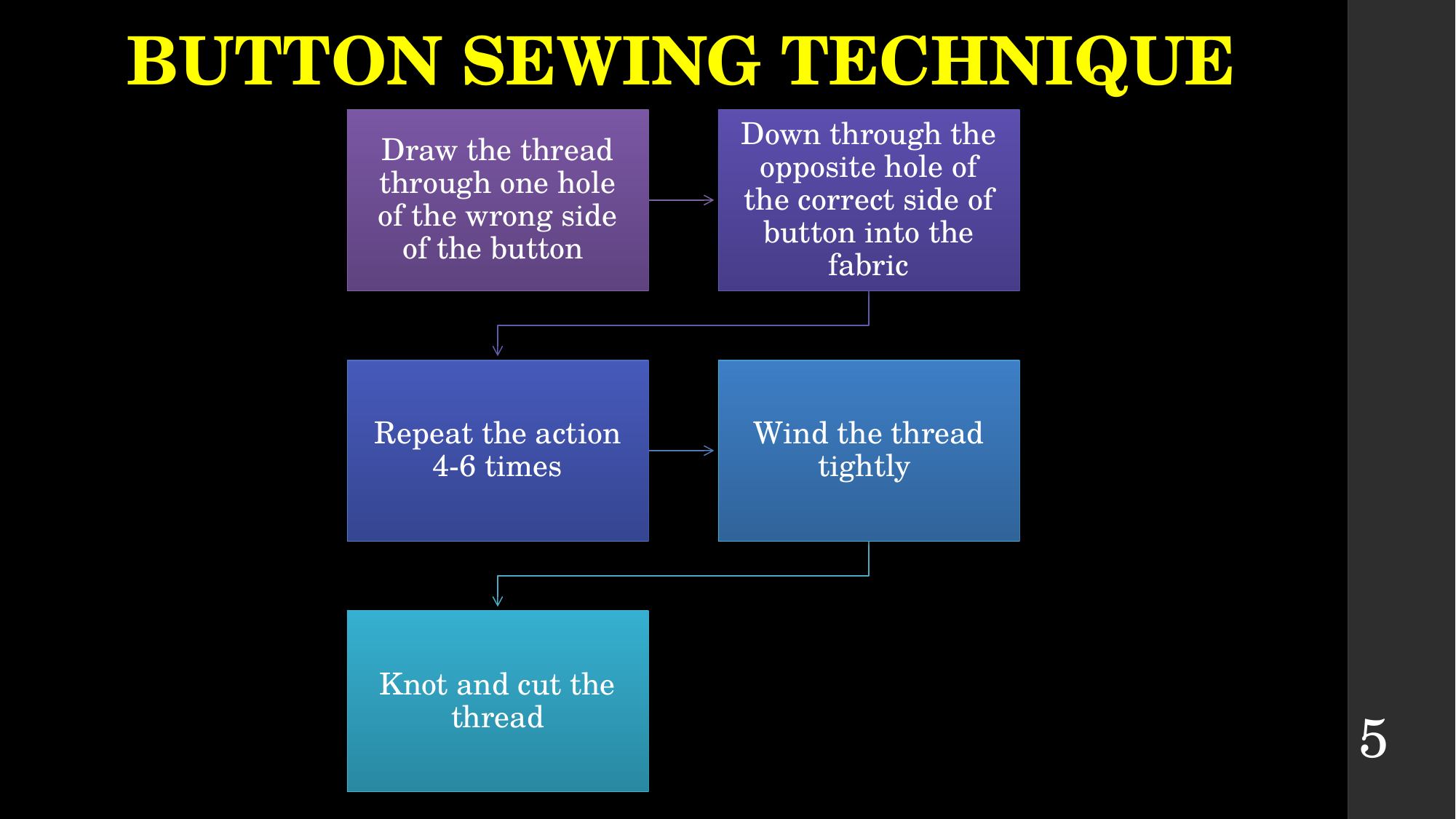

# BUTTON SEWING TECHNIQUE

Draw the thread through one hole of the wrong side of the button

Down through the opposite hole of the correct side of button into the fabric

Repeat the action 4-6 times

Wind the thread tightly
Knot and cut the thread
5